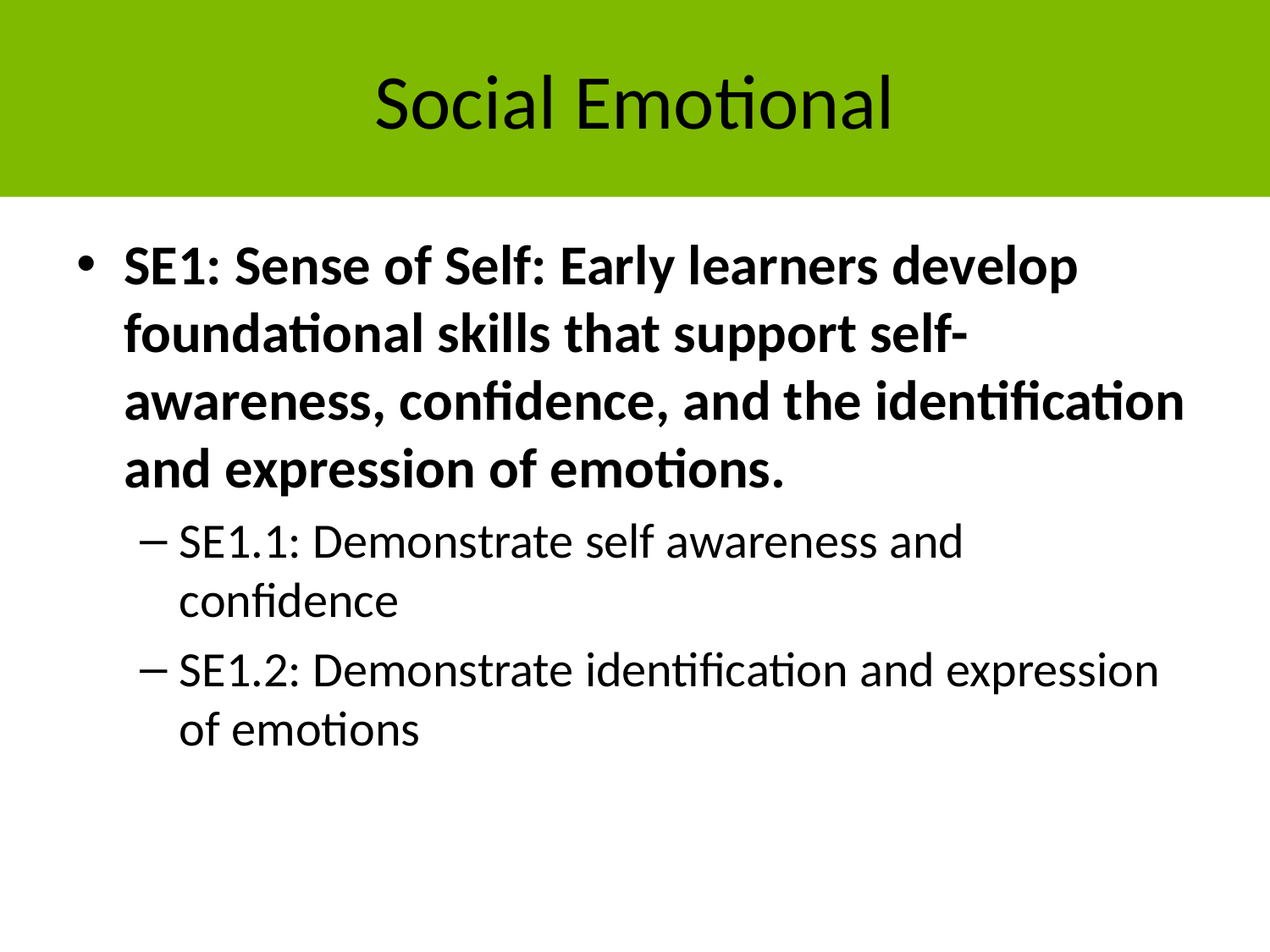

# Social Emotional
SE1: Sense of Self: Early learners develop foundational skills that support self-awareness, confidence, and the identification and expression of emotions.
SE1.1: Demonstrate self awareness and confidence
SE1.2: Demonstrate identification and expression of emotions